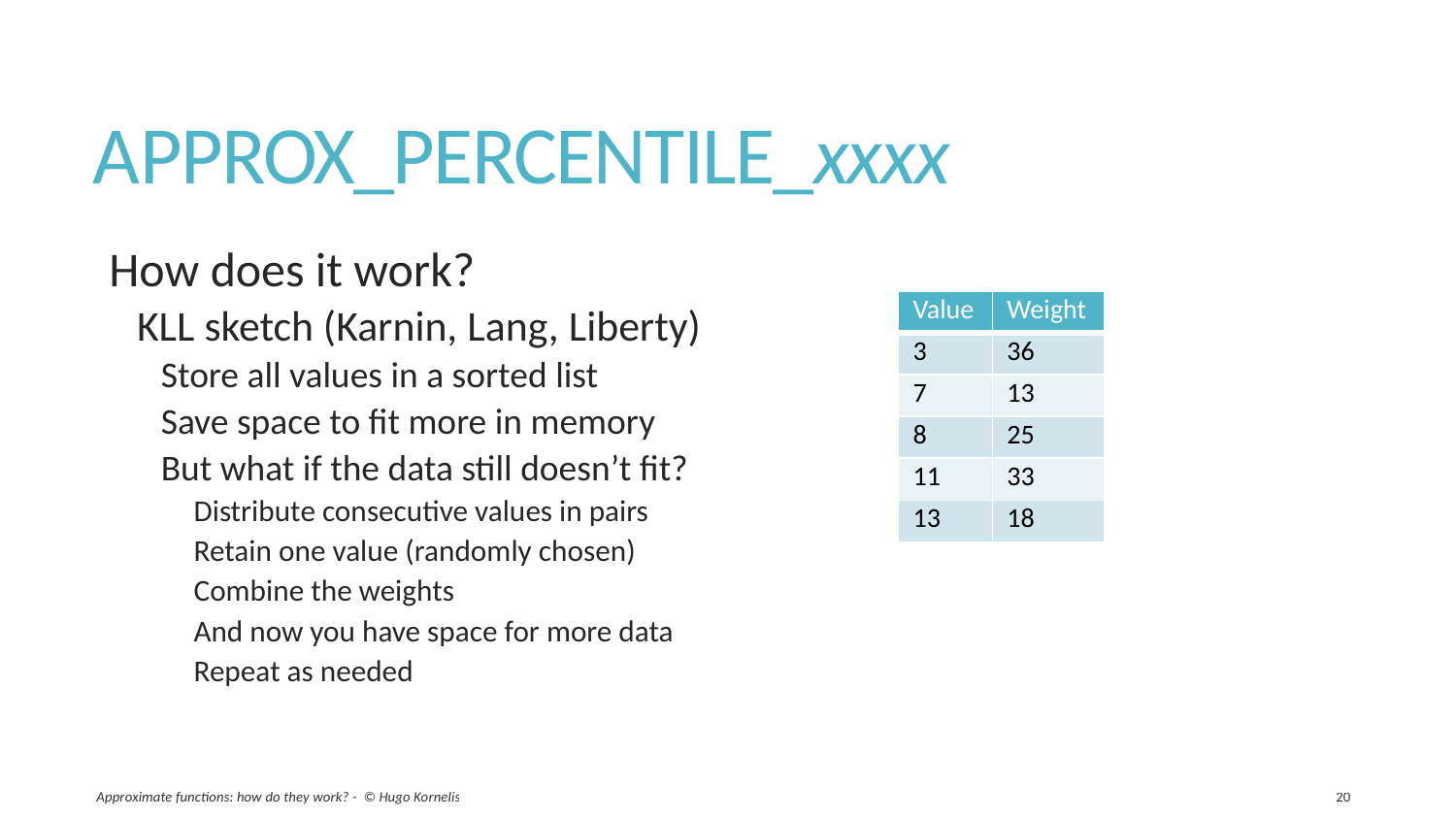

# APPROX_PERCENTILE_xxxx
How does it work?
KLL sketch (Karnin, Lang, Liberty)
Store all values in a sorted list
Save space to fit more in memory
But what if the data still doesn’t fit?
Distribute consecutive values in pairs
Retain one value (randomly chosen)
Combine the weights
And now you have space for more data
Repeat as needed
| Value | Weight |
| --- | --- |
| 3 | 36 |
| 7 | 13 |
| 8 | 25 |
| 11 | 33 |
| 13 | 18 |
Approximate functions: how do they work? -  © Hugo Kornelis
20